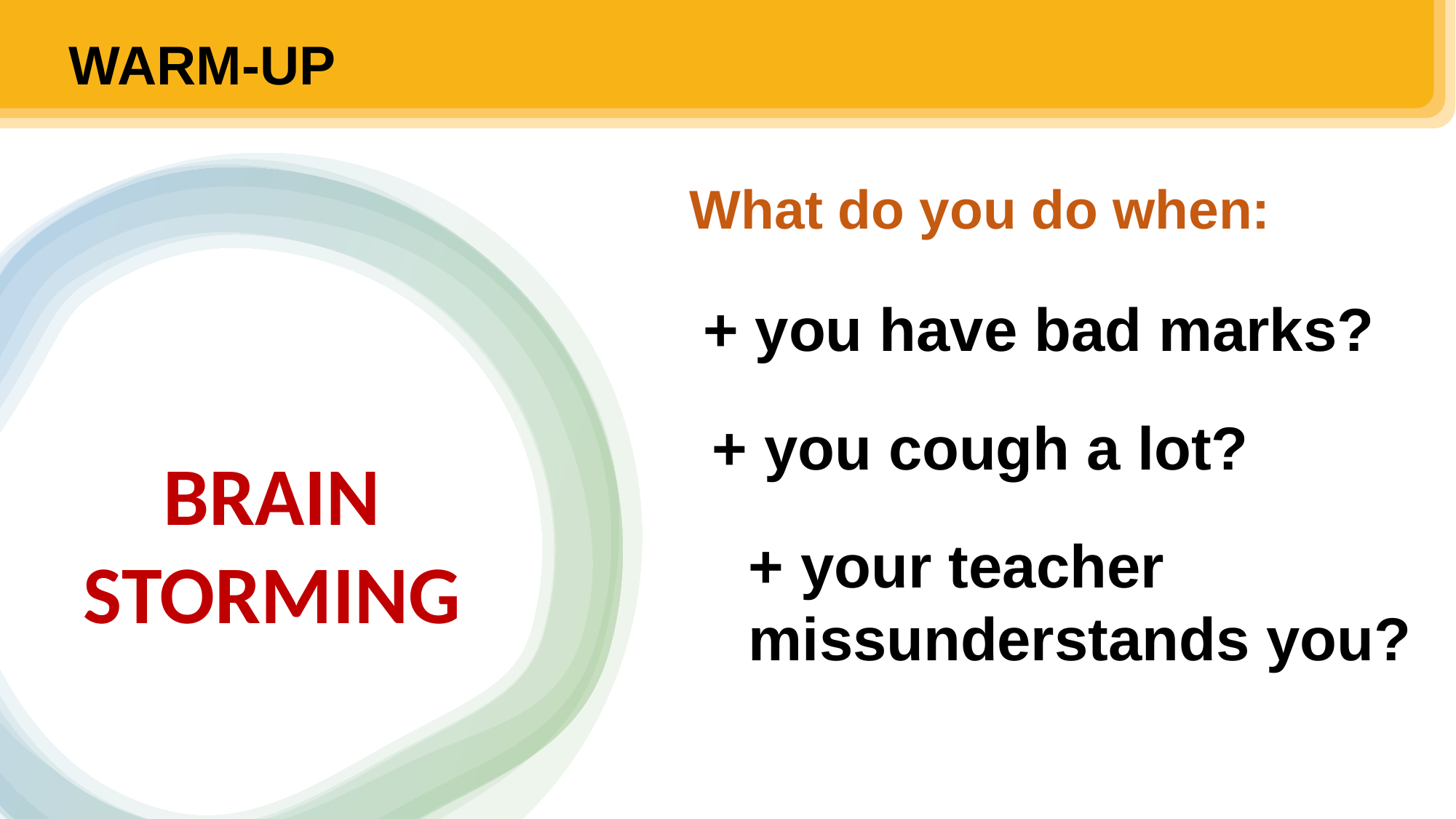

WARM-UP

What do you do when:
+ you have bad marks?
+ you cough a lot?
BRAIN
STORMING
+ your teacher missunderstands you?